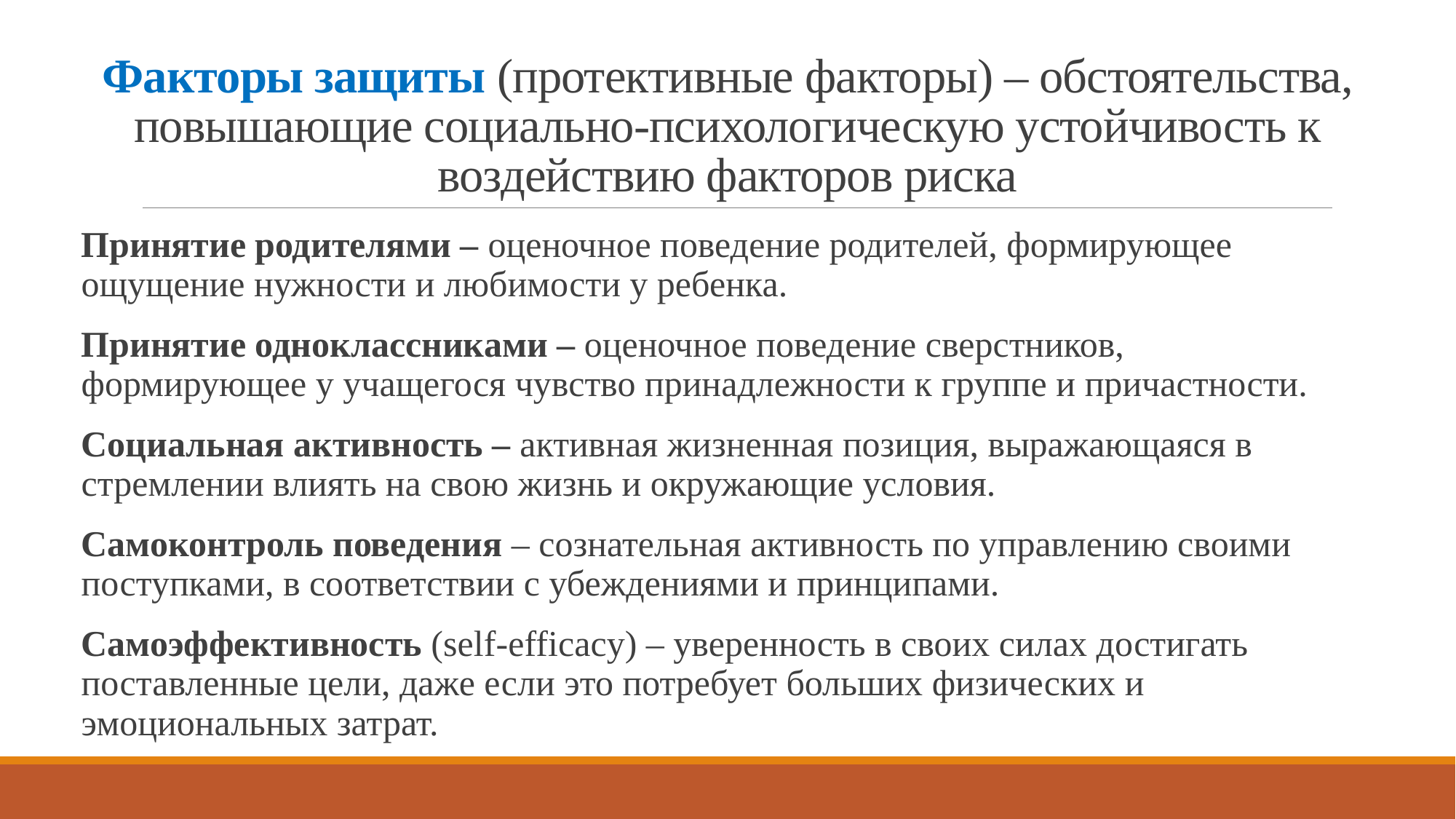

# Факторы защиты (протективные факторы) – обстоятельства, повышающие социально-психологическую устойчивость к воздействию факторов риска
Принятие родителями – оценочное поведение родителей, формирующее ощущение нужности и любимости у ребенка.
Принятие одноклассниками – оценочное поведение сверстников, формирующее у учащегося чувство принадлежности к группе и причастности.
Социальная активность – активная жизненная позиция, выражающаяся в стремлении влиять на свою жизнь и окружающие условия.
Самоконтроль поведения – сознательная активность по управлению своими поступками, в соответствии с убеждениями и принципами.
Самоэффективность (self-efficacy) – уверенность в своих силах достигать поставленные цели, даже если это потребует больших физических и эмоциональных затрат.